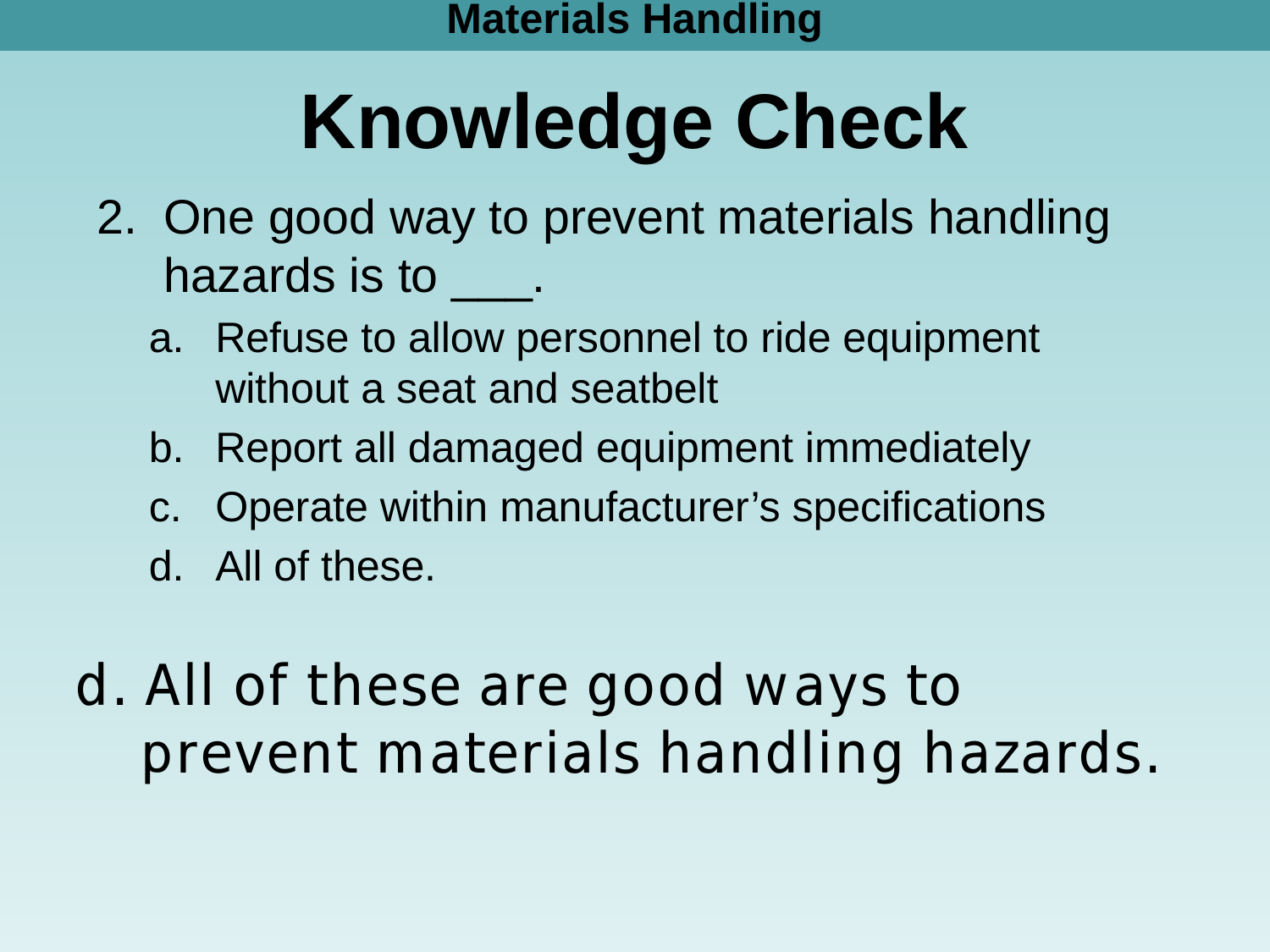

Materials Handling
# Knowledge Check
One good way to prevent materials handling hazards is to ___.
Refuse to allow personnel to ride equipment without a seat and seatbelt
Report all damaged equipment immediately
Operate within manufacturer’s specifications
All of these.
d. All of these are good ways to
    prevent materials handling hazards.